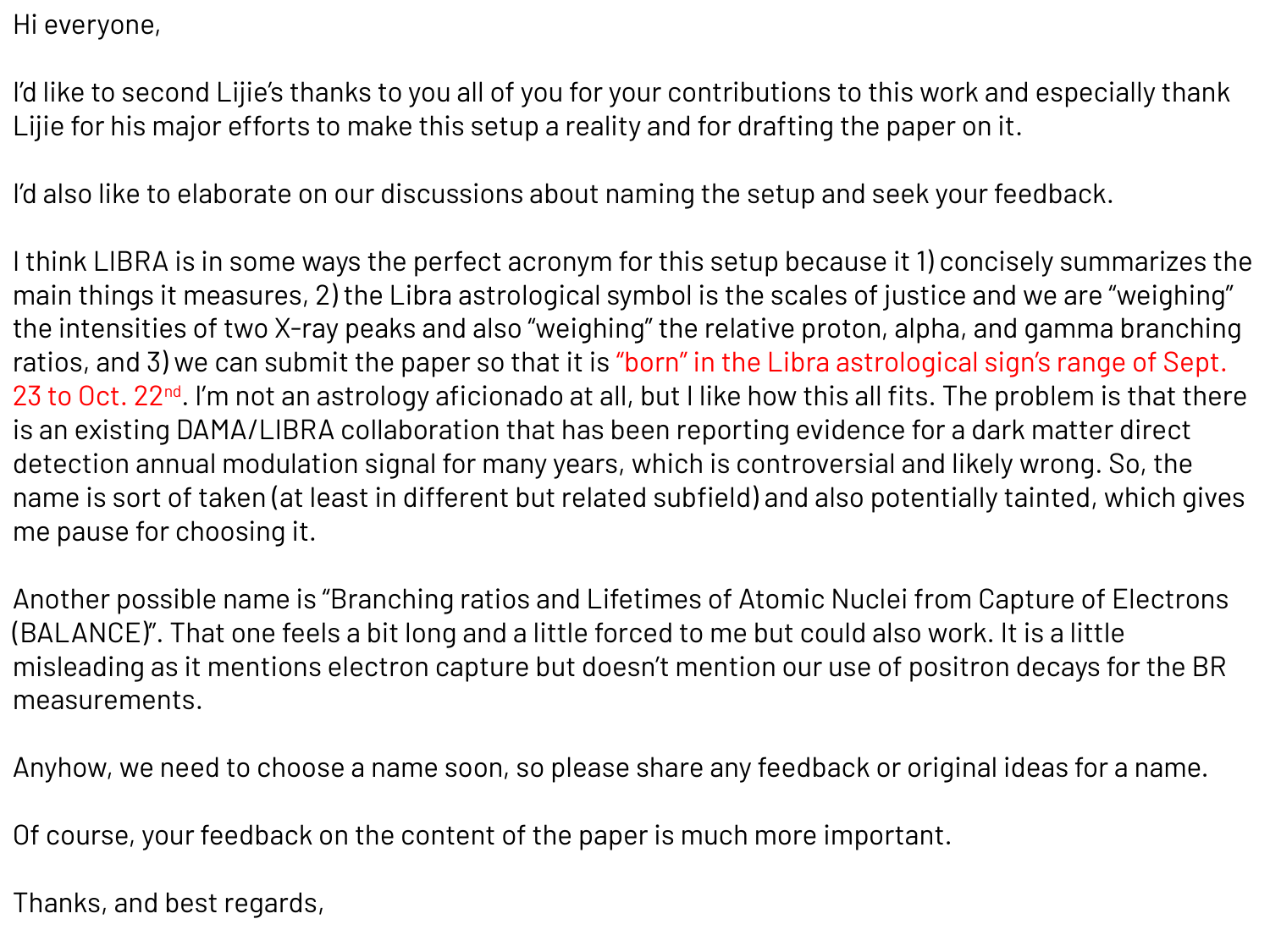

Hi everyone,

I’d like to second Lijie’s thanks to you all of you for your contributions to this work and especially thank Lijie for his major efforts to make this setup a reality and for drafting the paper on it.

I’d also like to elaborate on our discussions about naming the setup and seek your feedback.

I think LIBRA is in some ways the perfect acronym for this setup because it 1) concisely summarizes the main things it measures, 2) the Libra astrological symbol is the scales of justice and we are “weighing” the intensities of two X-ray peaks and also “weighing” the relative proton, alpha, and gamma branching ratios, and 3) we can submit the paper so that it is “born” in the Libra astrological sign’s range of Sept. 23 to Oct. 22nd. I’m not an astrology aficionado at all, but I like how this all fits. The problem is that there is an existing DAMA/LIBRA collaboration that has been reporting evidence for a dark matter direct detection annual modulation signal for many years, which is controversial and likely wrong. So, the name is sort of taken (at least in different but related subfield) and also potentially tainted, which gives me pause for choosing it.

Another possible name is “Branching ratios and Lifetimes of Atomic Nuclei from Capture of Electrons (BALANCE)”. That one feels a bit long and a little forced to me but could also work. It is a little misleading as it mentions electron capture but doesn’t mention our use of positron decays for the BR measurements.

Anyhow, we need to choose a name soon, so please share any feedback or original ideas for a name.

Of course, your feedback on the content of the paper is much more important.

Thanks, and best regards,

Chris Wrede